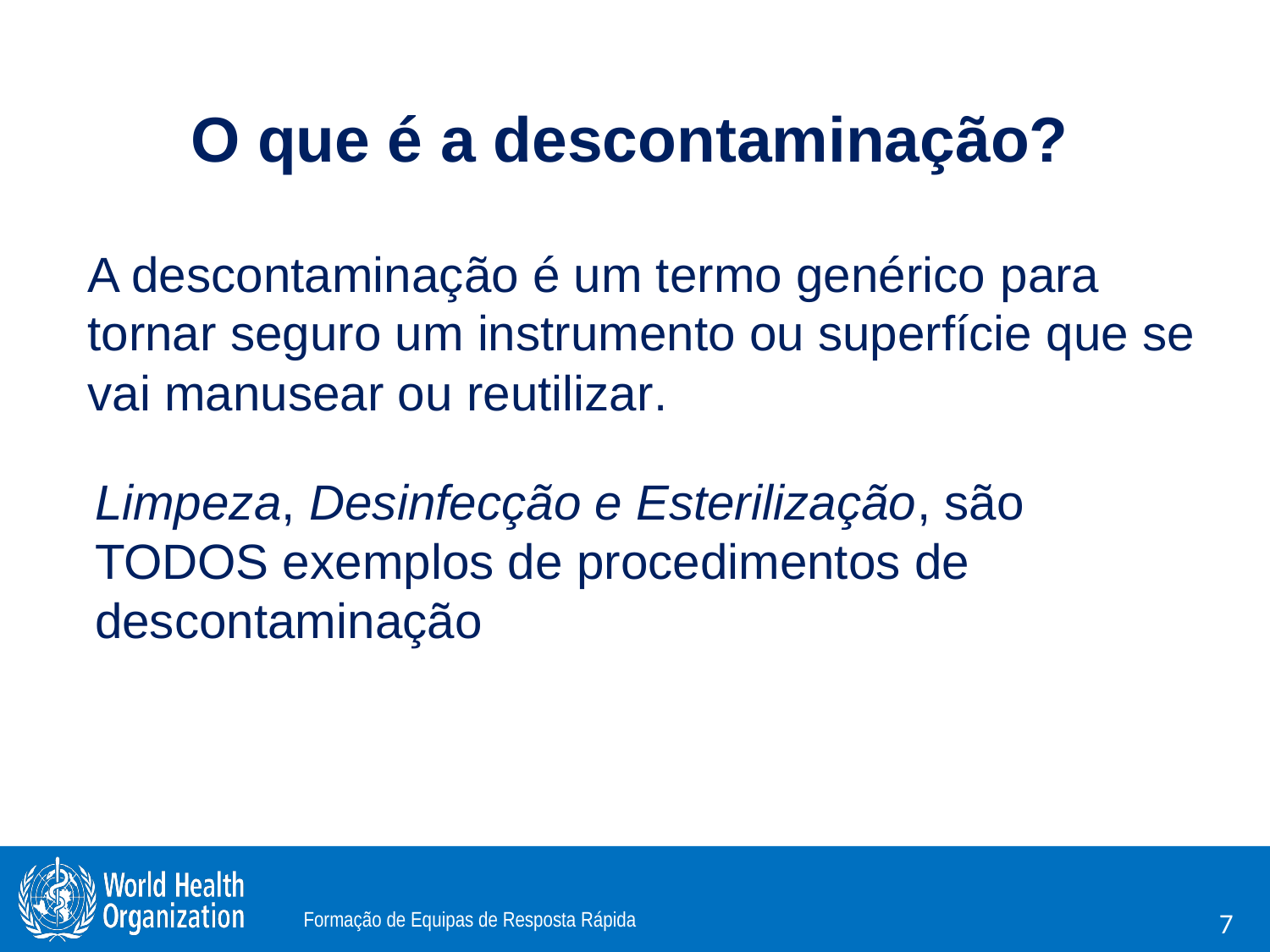

O que é a descontaminação?
A descontaminação é um termo genérico para tornar seguro um instrumento ou superfície que se vai manusear ou reutilizar.
Limpeza, Desinfecção e Esterilização, são TODOS exemplos de procedimentos de descontaminação